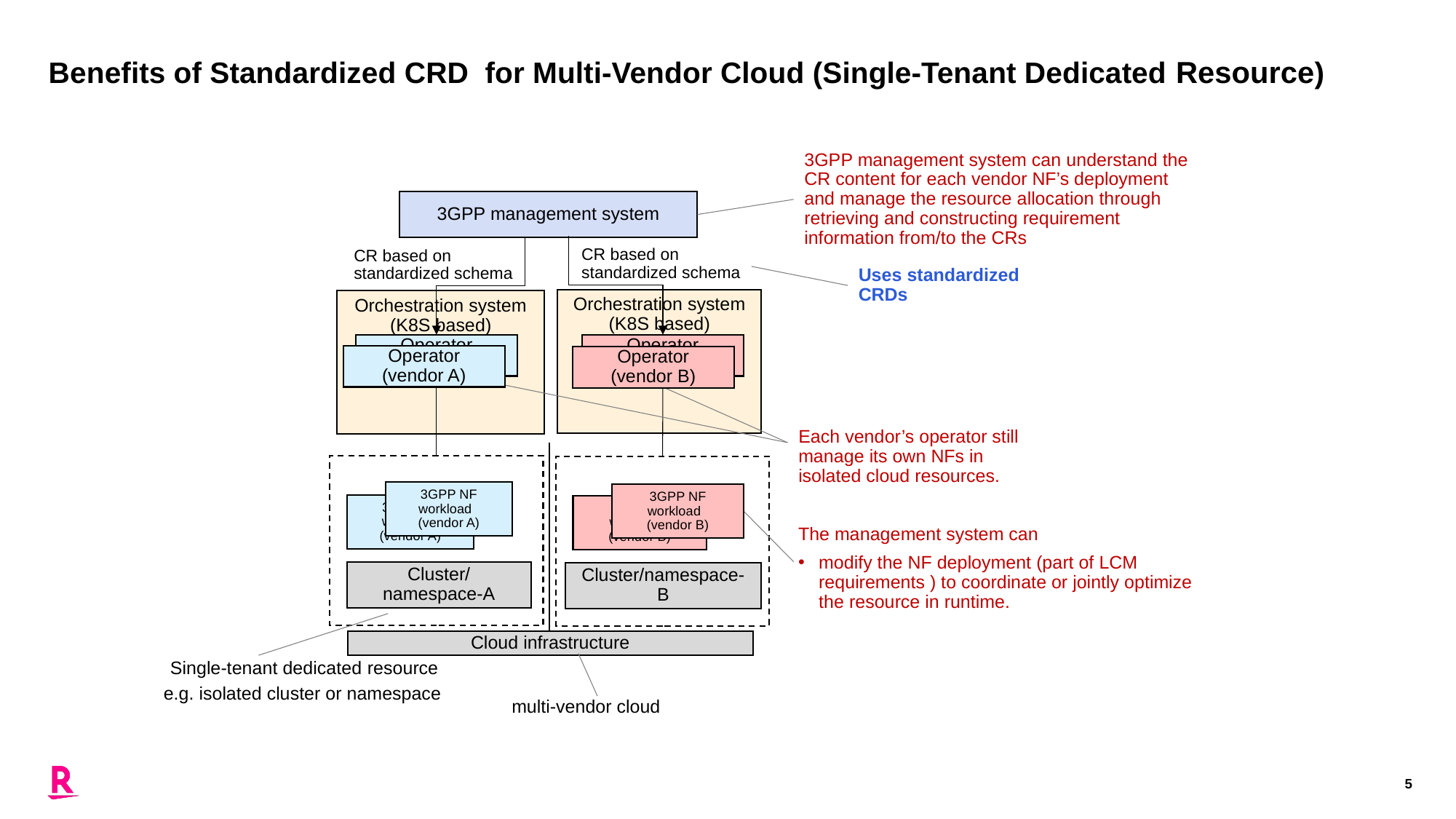

# Benefits of Standardized CRD  for Multi-Vendor Cloud (Single-Tenant Dedicated Resource)
3GPP management system can understand the CR content for each vendor NF’s deployment and manage the resource allocation through retrieving and constructing requirement information from/to the CRs
3GPP management system
CR based on  standardized schema
CR based on  standardized schema
Uses standardized CRDs
Orchestration system (K8S based)
Orchestration system (K8S based)
Operator
(vendor A)
Operator
(vendor B)
Operator
(vendor A)
Operator
(vendor B)
Each vendor’s operator still manage its own NFs in isolated cloud resources.

3GPP NF workload
(vendor A)
3GPP NF workload
(vendor B)
3GPP NF workload
(vendor A)
3GPP NF workload
(vendor B)
The management system can
modify the NF deployment (part of LCM requirements ) to coordinate or jointly optimize the resource in runtime.

Cluster/namespace-A
Cluster/namespace-B
Cloud infrastructure
Single-tenant dedicated resource
e.g. isolated cluster or namespace
multi-vendor cloud